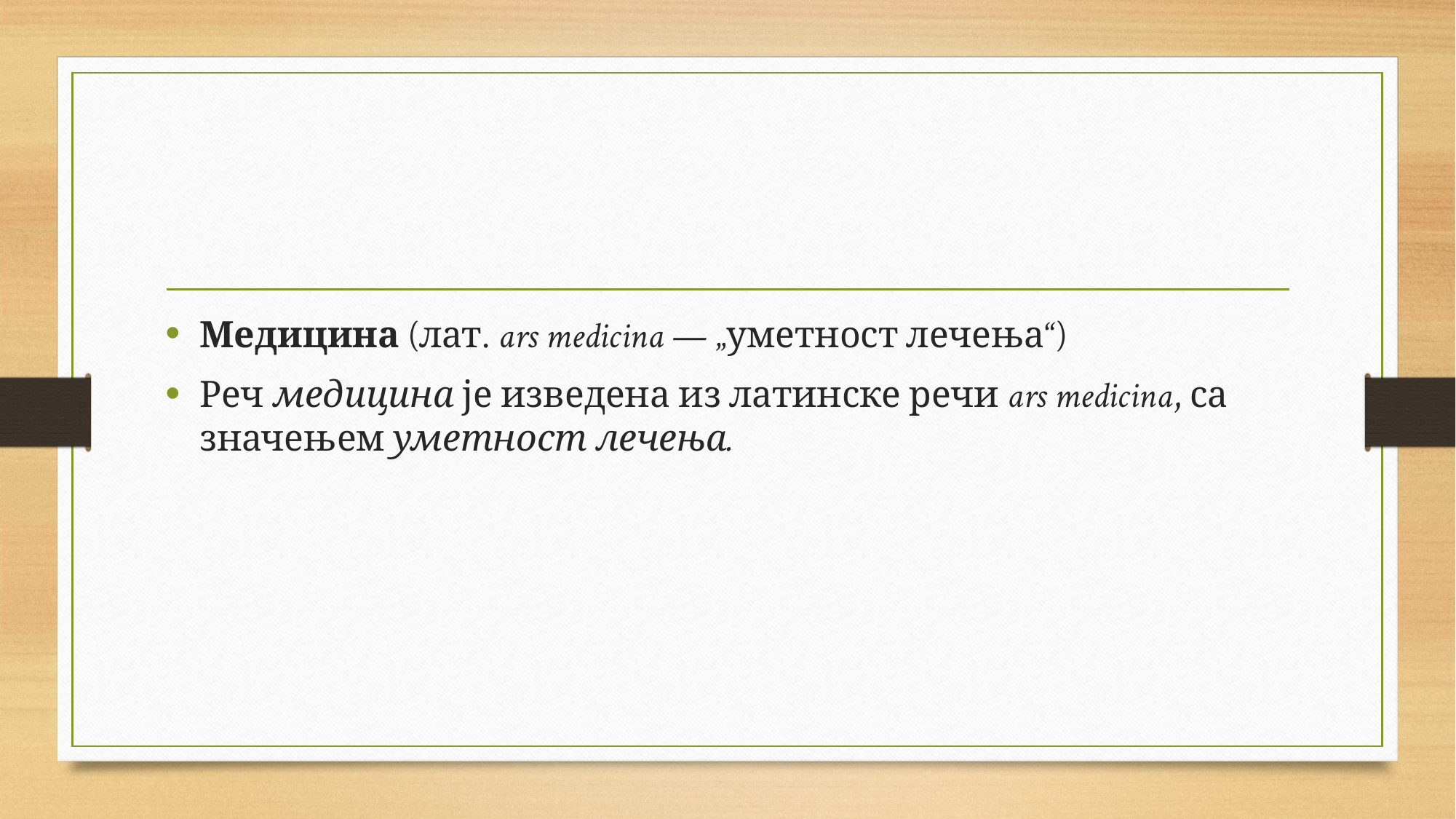

Медицина (лат. ars medicina — „уметност лечења“)
Реч медицина је изведена из латинске речи ars medicina, са значењем уметност лечења.